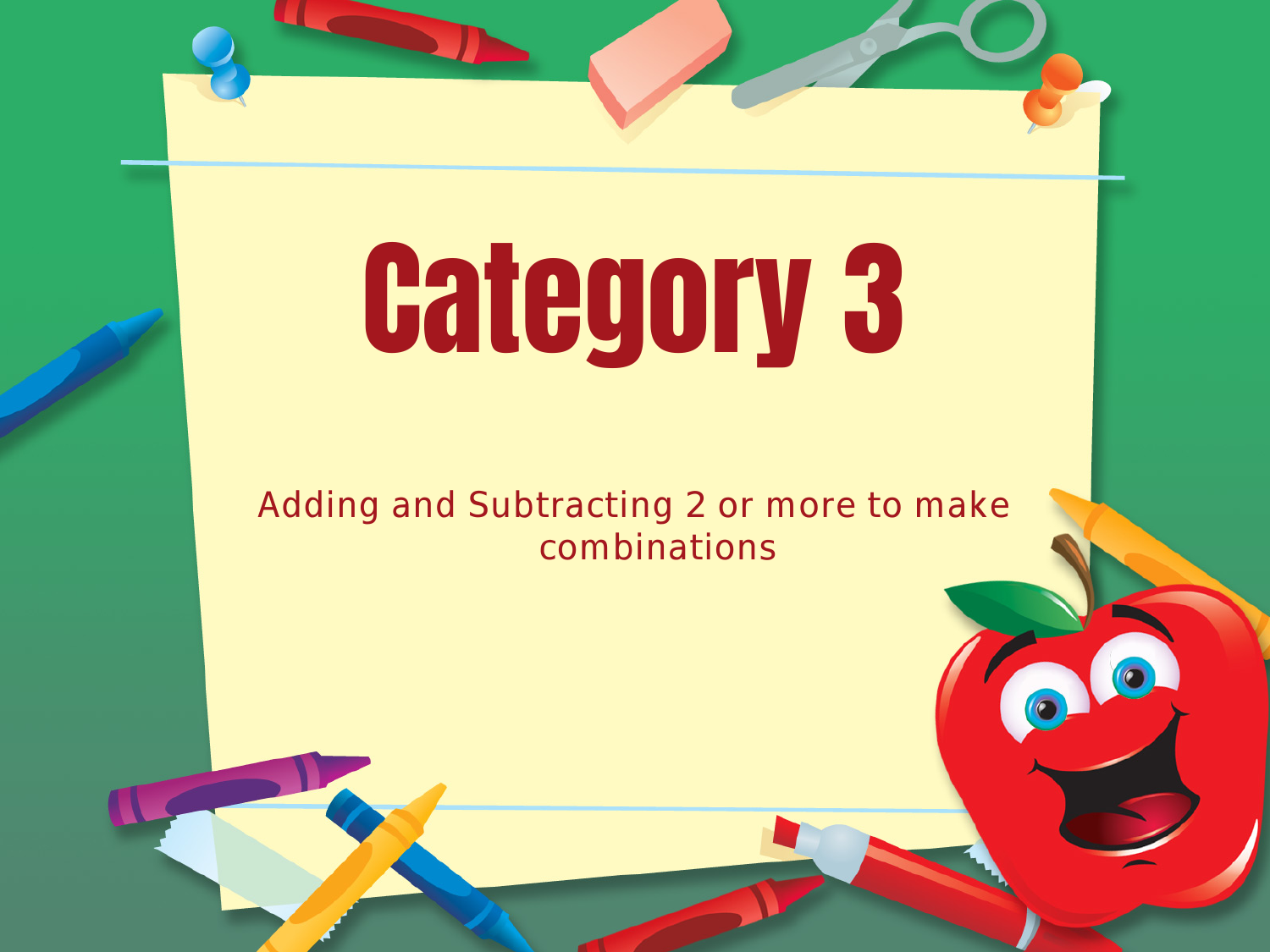

# Category 3
Adding and Subtracting 2 or more to make combinations